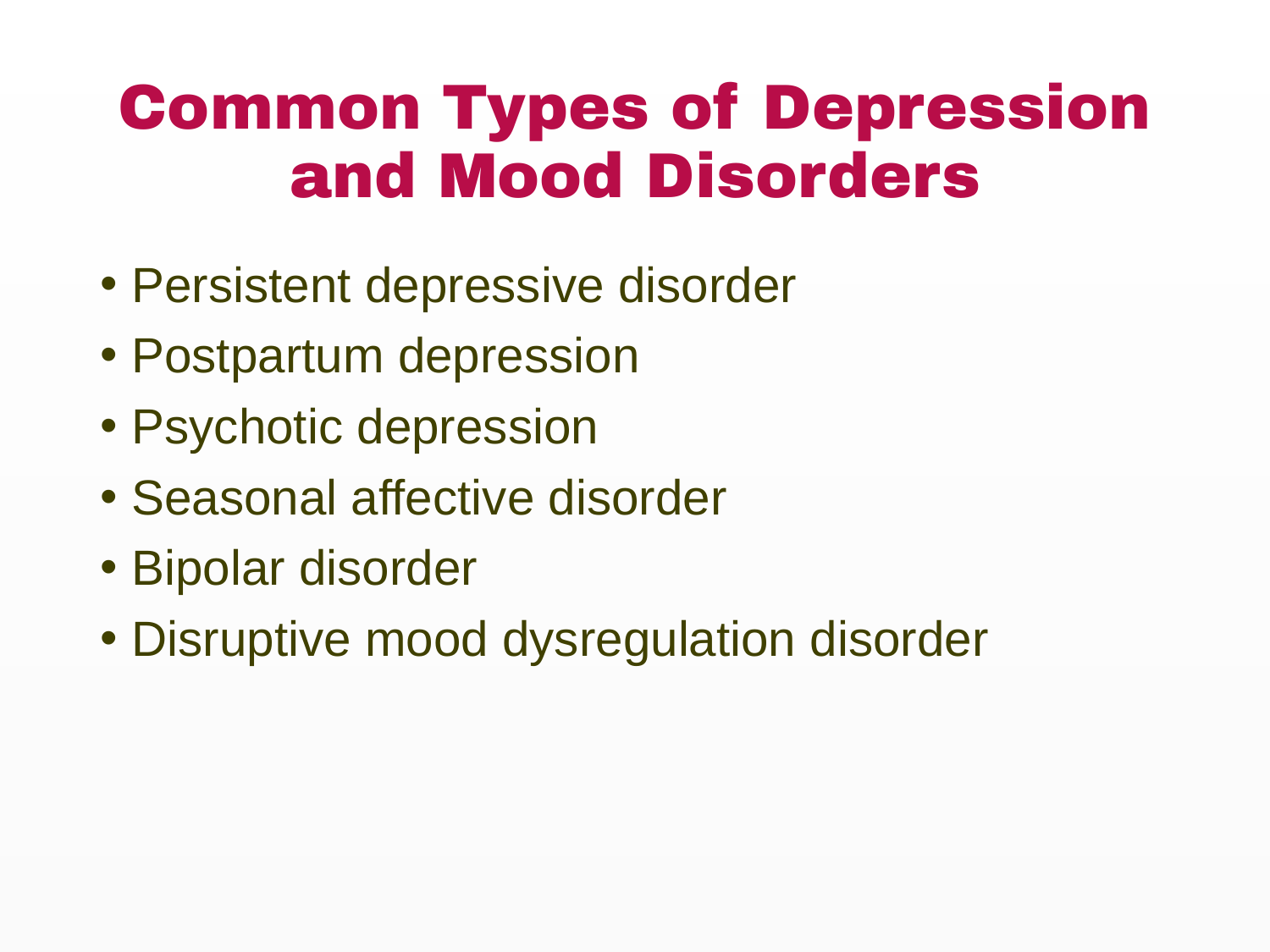

# Common Types of Depression and Mood Disorders
Persistent depressive disorder
Postpartum depression
Psychotic depression
Seasonal affective disorder
Bipolar disorder
Disruptive mood dysregulation disorder